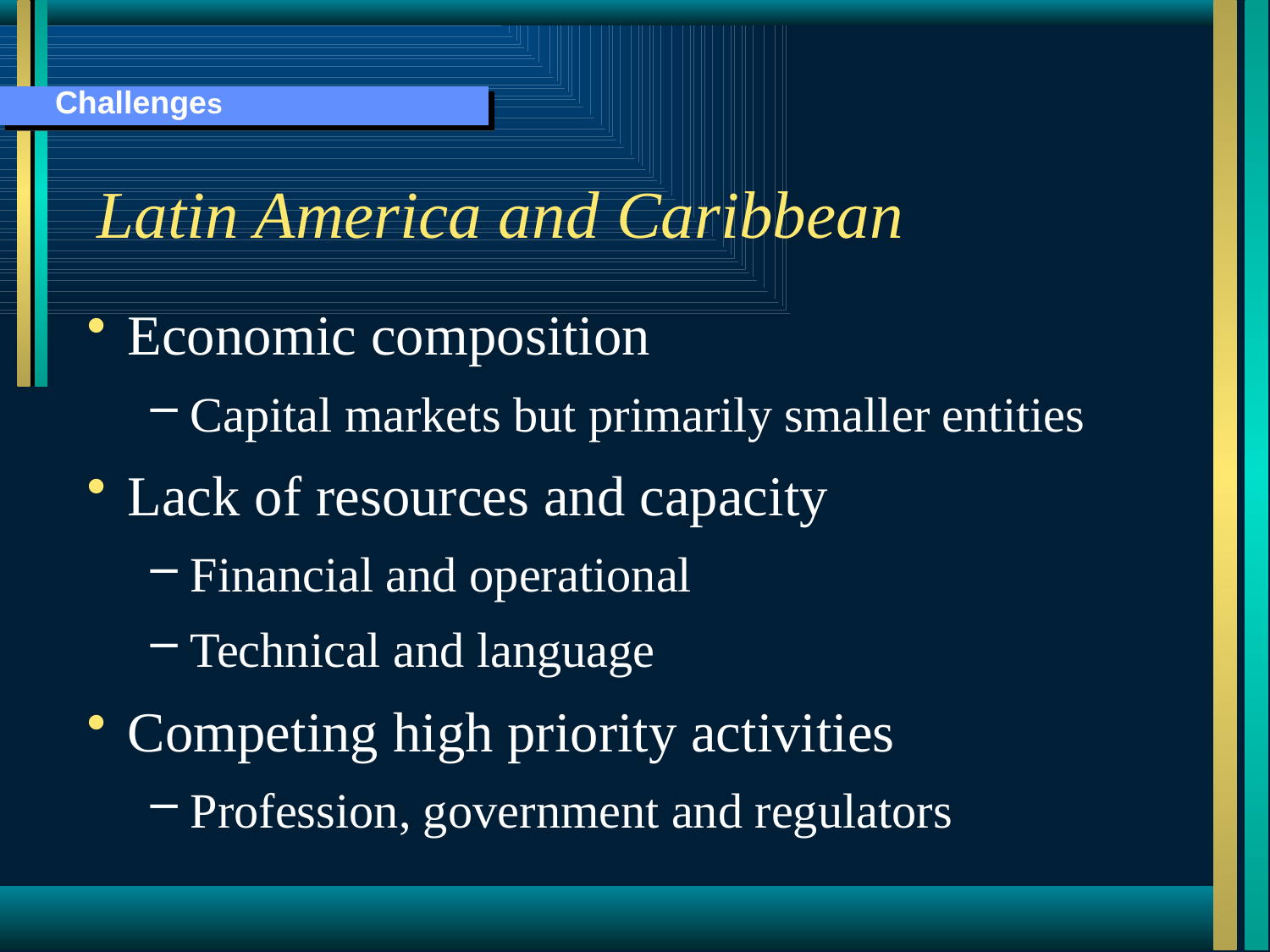

Challenges

# Latin America and Caribbean
Economic composition
Capital markets but primarily smaller entities
Lack of resources and capacity
Financial and operational
Technical and language
Competing high priority activities
Profession, government and regulators